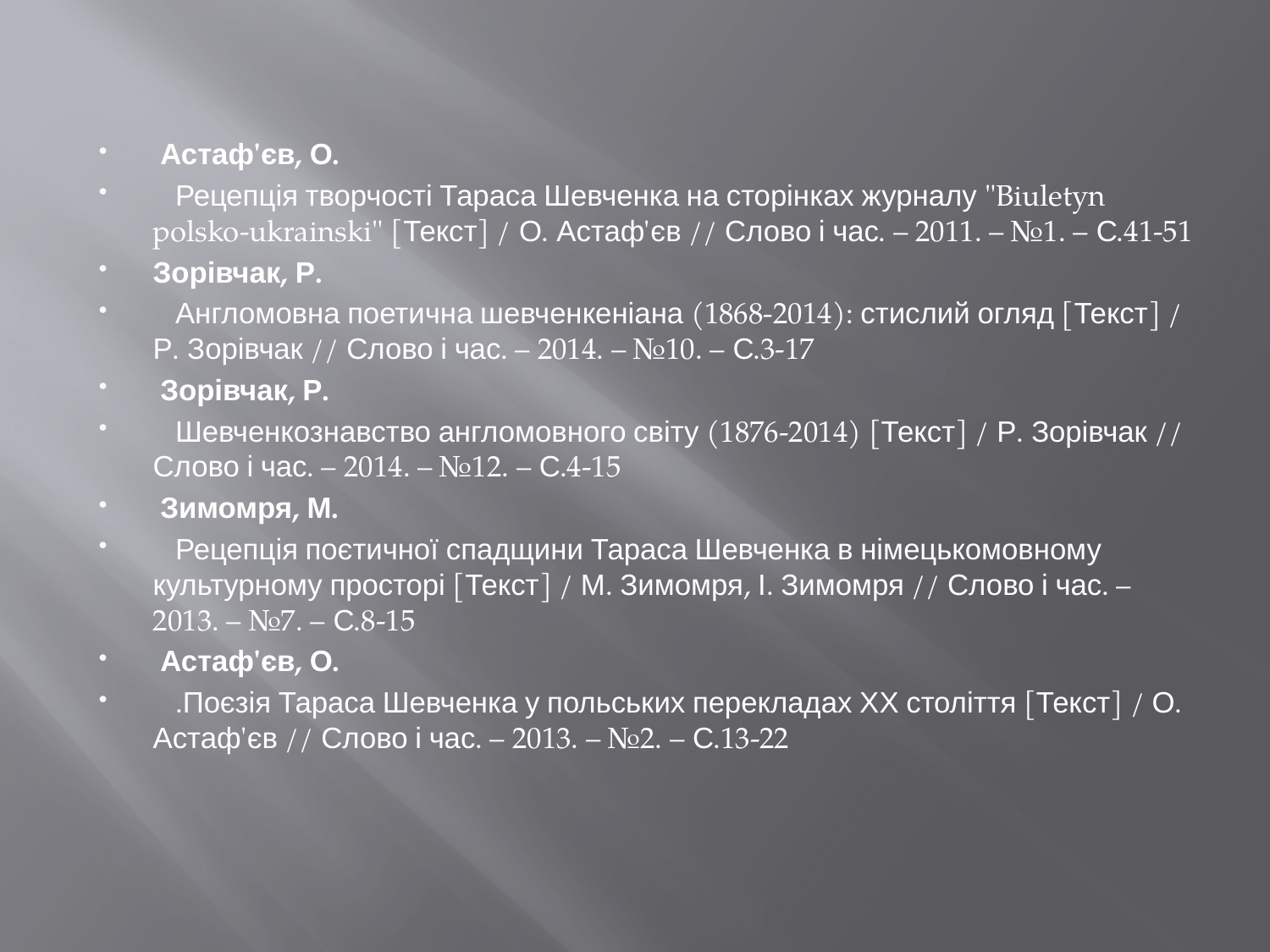

Астаф'єв, О.
   Рецепція творчості Тараса Шевченка на сторінках журналу "Biuletyn polsko-ukrainski" [Текст] / О. Астаф'єв // Слово і час. – 2011. – №1. – С.41-51
Зорівчак, Р.
   Англомовна поетична шевченкеніана (1868-2014): стислий огляд [Текст] / Р. Зорівчак // Слово і час. – 2014. – №10. – С.3-17
 Зорівчак, Р.
   Шевченкознавство англомовного світу (1876-2014) [Текст] / Р. Зорівчак // Слово і час. – 2014. – №12. – С.4-15
 Зимомря, М.
   Рецепція поєтичної спадщини Тараса Шевченка в німецькомовному культурному просторі [Текст] / М. Зимомря, І. Зимомря // Слово і час. – 2013. – №7. – С.8-15
 Астаф'єв, О.
   .Поєзія Тараса Шевченка у польських перекладах ХХ століття [Текст] / О. Астаф'єв // Слово і час. – 2013. – №2. – С.13-22